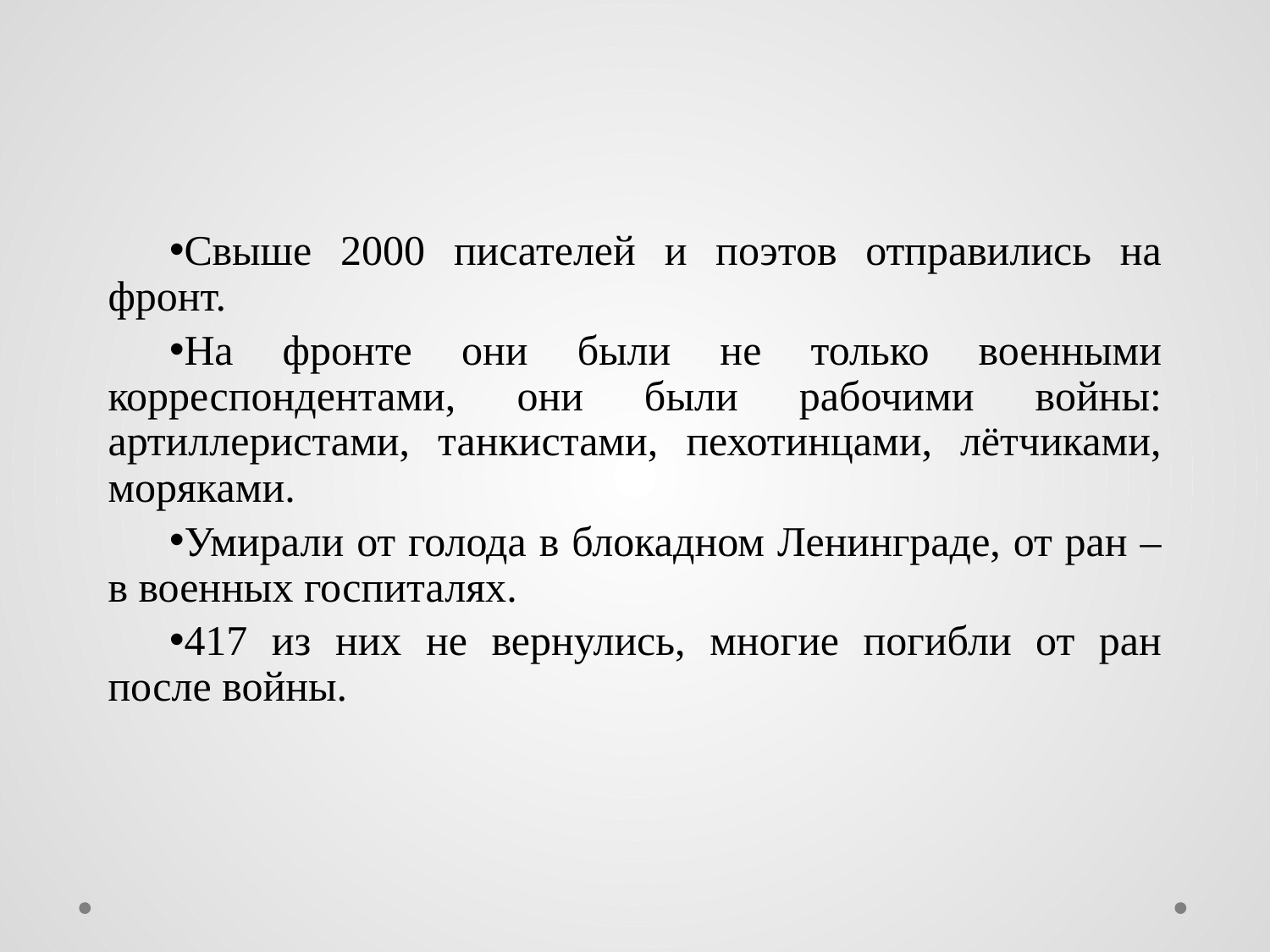

Свыше 2000 писателей и поэтов отправились на фронт.
На фронте они были не только военными корреспондентами, они были рабочими войны: артиллеристами, танкистами, пехотинцами, лётчиками, моряками.
Умирали от голода в блокадном Ленинграде, от ран – в военных госпиталях.
417 из них не вернулись, многие погибли от ран после войны.